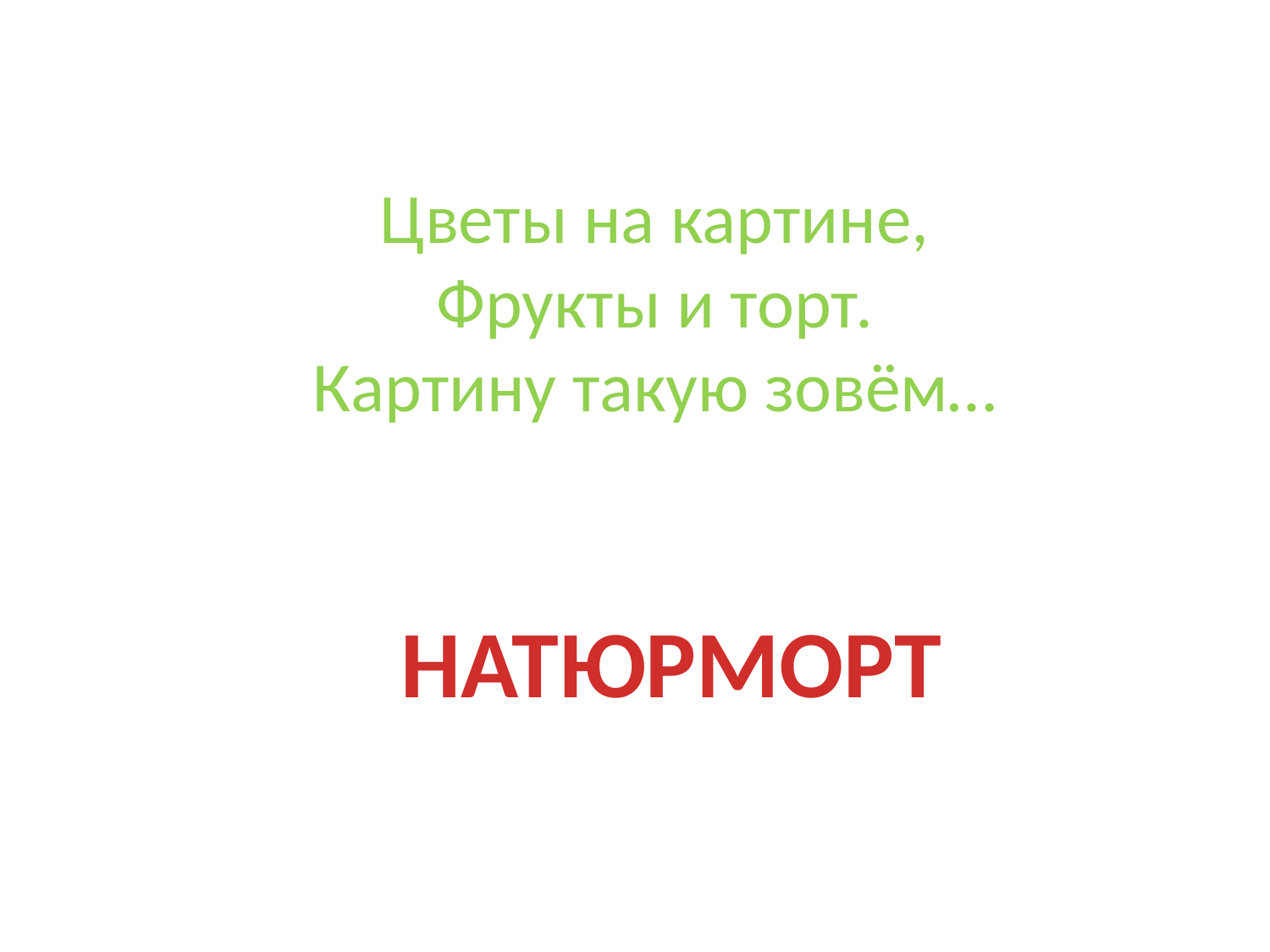

Цветы на картине,
Фрукты и торт.
Картину такую зовём…
НАТЮРМОРТ